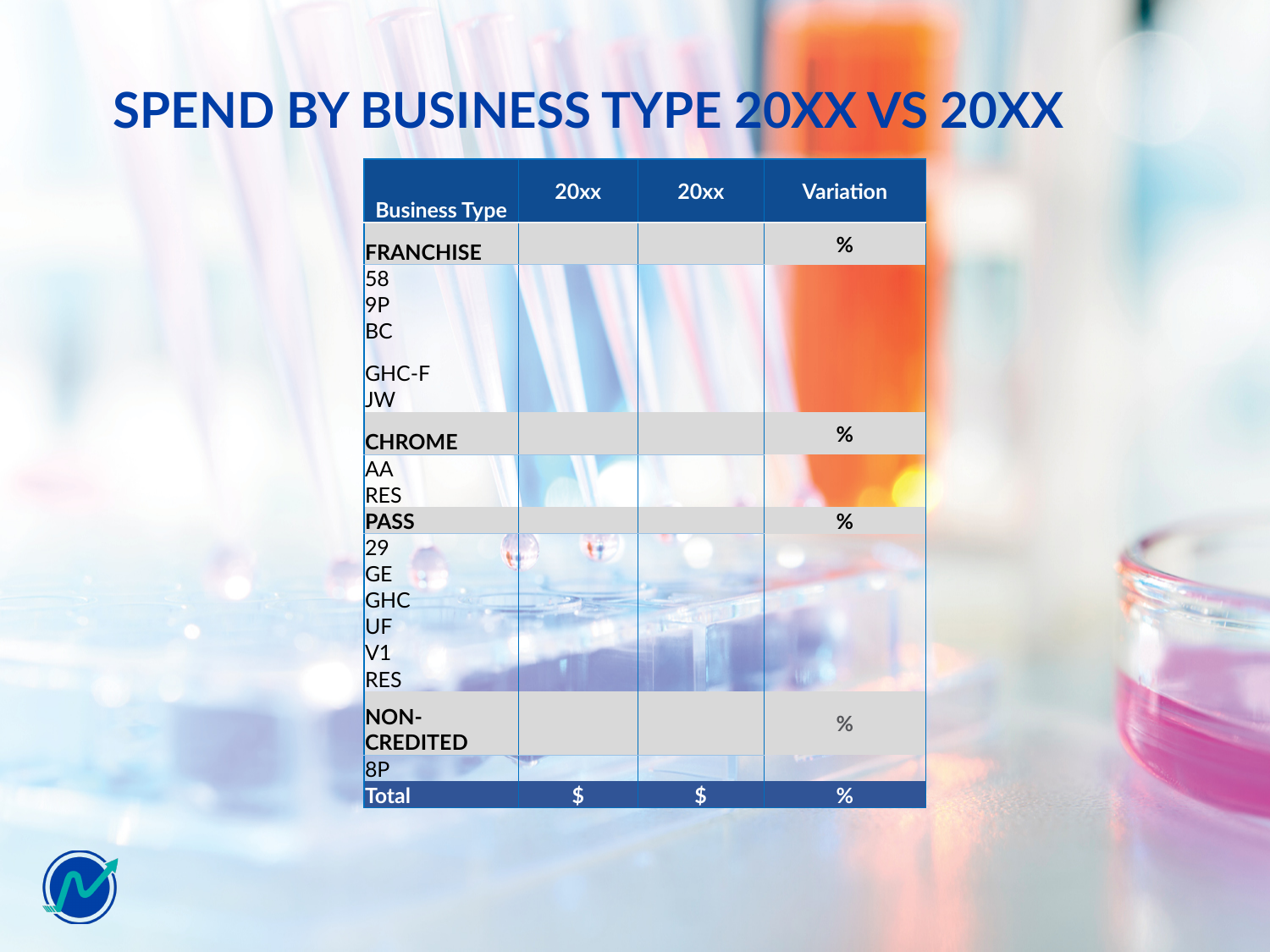

# spend by business type 20xx vs 20xx
| Business Type | 20xx | 20xx | Variation |
| --- | --- | --- | --- |
| FRANCHISE |  |  | % |
| 58 |  |  |  |
| 9P |  |  |  |
| BC |  |  |  |
| GHC-F |  |  |  |
| JW |  |  |  |
| CHROME |  |  | % |
| AA |  |  |  |
| RES |  |  |  |
| PASS |  |  | % |
| 29 |  |  |  |
| GE |  |  |  |
| GHC |  |  |  |
| UF |  |  |  |
| V1 |  |  |  |
| RES |  |  |  |
| NON-CREDITED |  |  | % |
| 8P |  |  |  |
| Total | $ | $ | % |